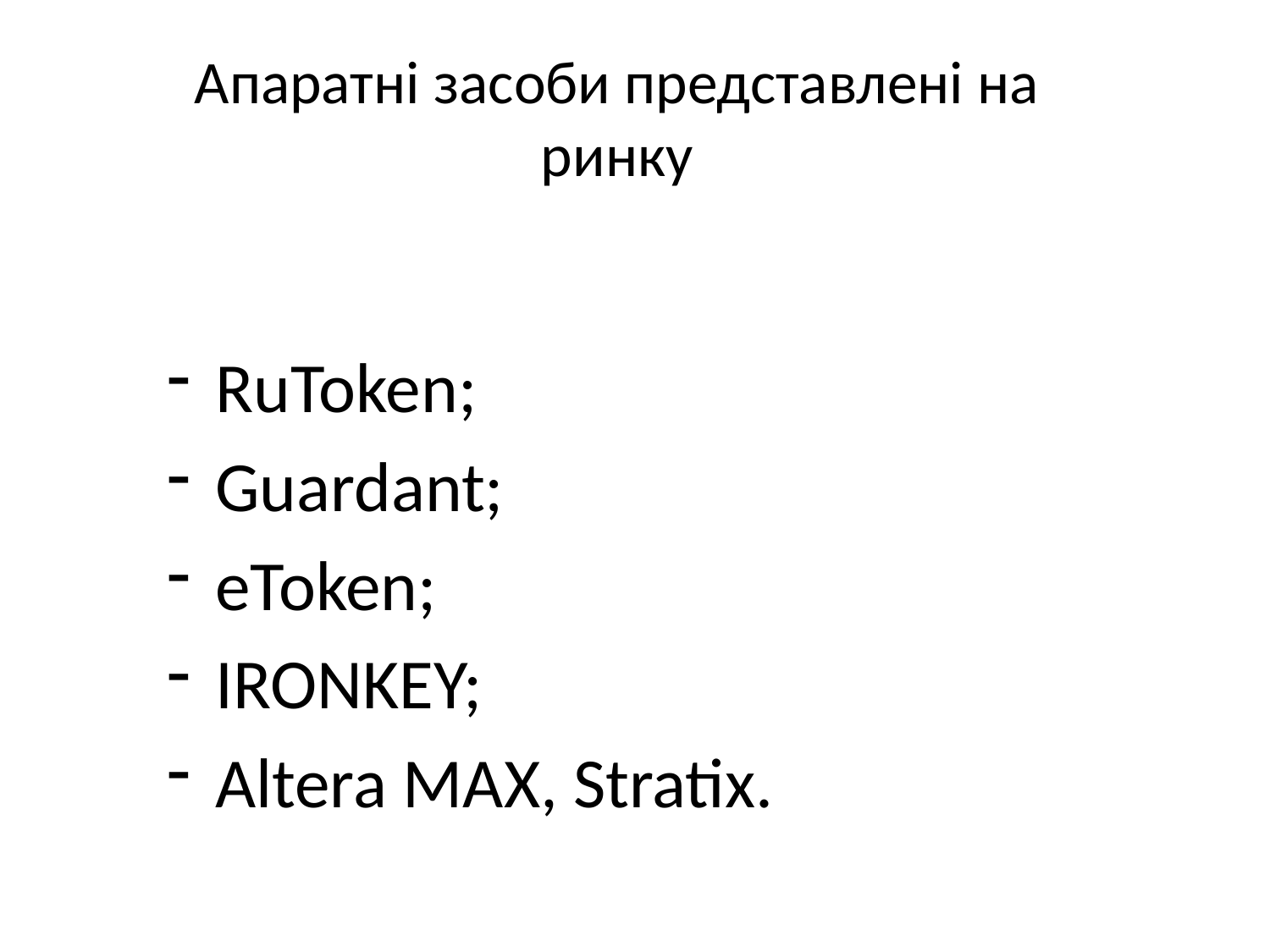

# Апаратні засоби представлені на ринку
RuToken;
Guardant;
eToken;
IRONKEY;
Altera MAX, Stratix.